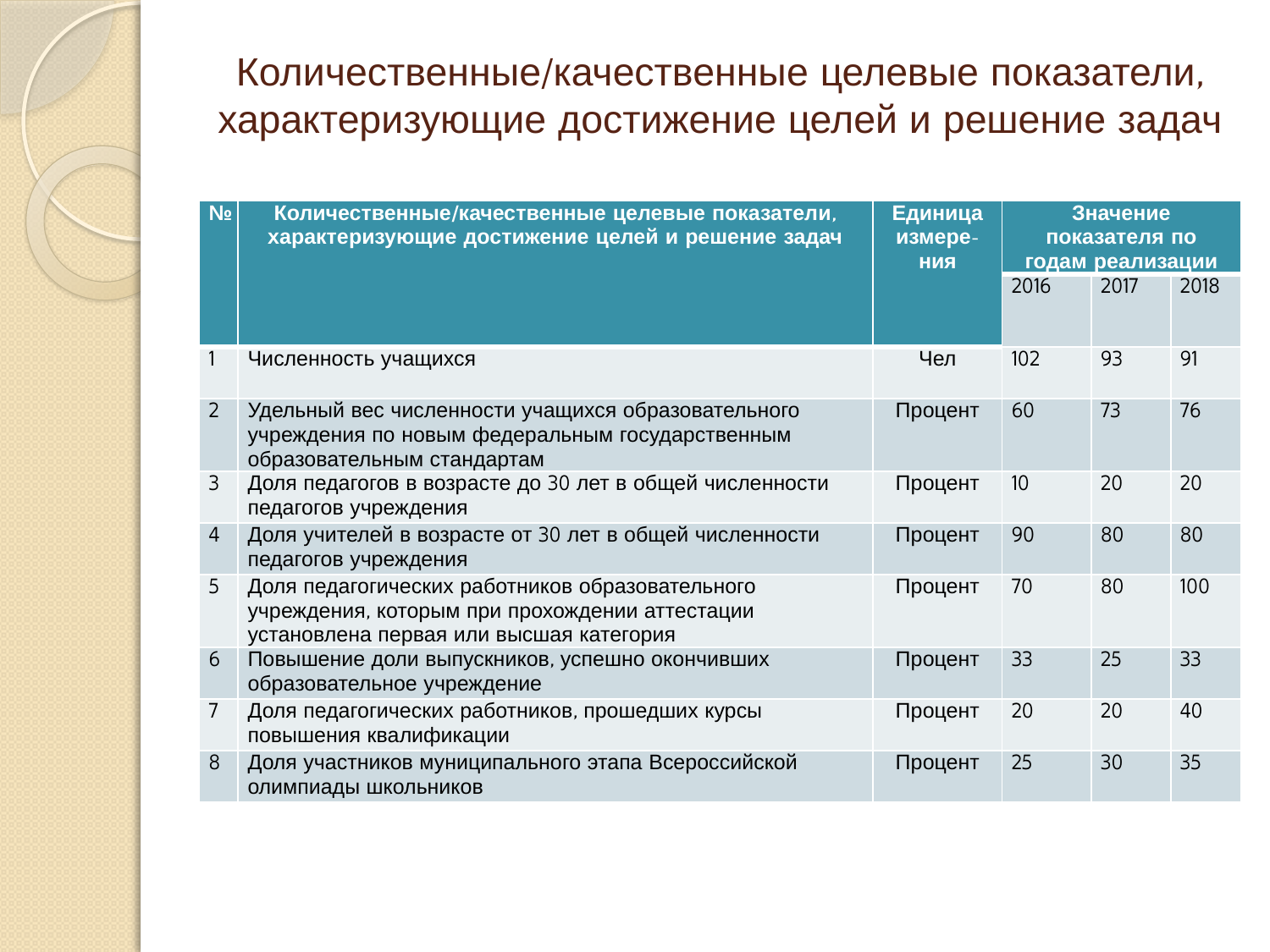

# Количественные/качественные целевые показатели, характеризующие достижение целей и решение задач
| № | Количественные/качественные целевые показатели, характеризующие достижение целей и решение задач | Единица измере-ния | Значение показателя по годам реализации |  |  |
| --- | --- | --- | --- | --- | --- |
|  |  |  | 2016 | 2017 | 2018 |
| 1 | Численность учащихся | Чел | 102 | 93 | 91 |
| 2 | Удельный вес численности учащихся образовательного учреждения по новым федеральным государственным образовательным стандартам | Процент | 60 | 73 | 76 |
| 3 | Доля педагогов в возрасте до 30 лет в общей численности педагогов учреждения | Процент | 10 | 20 | 20 |
| 4 | Доля учителей в возрасте от 30 лет в общей численности педагогов учреждения | Процент | 90 | 80 | 80 |
| 5 | Доля педагогических работников образовательного учреждения, которым при прохождении аттестации установлена первая или высшая категория | Процент | 70 | 80 | 100 |
| 6 | Повышение доли выпускников, успешно окончивших образовательное учреждение | Процент | 33 | 25 | 33 |
| 7 | Доля педагогических работников, прошедших курсы повышения квалификации | Процент | 20 | 20 | 40 |
| 8 | Доля участников муниципального этапа Всероссийской олимпиады школьников | Процент | 25 | 30 | 35 |